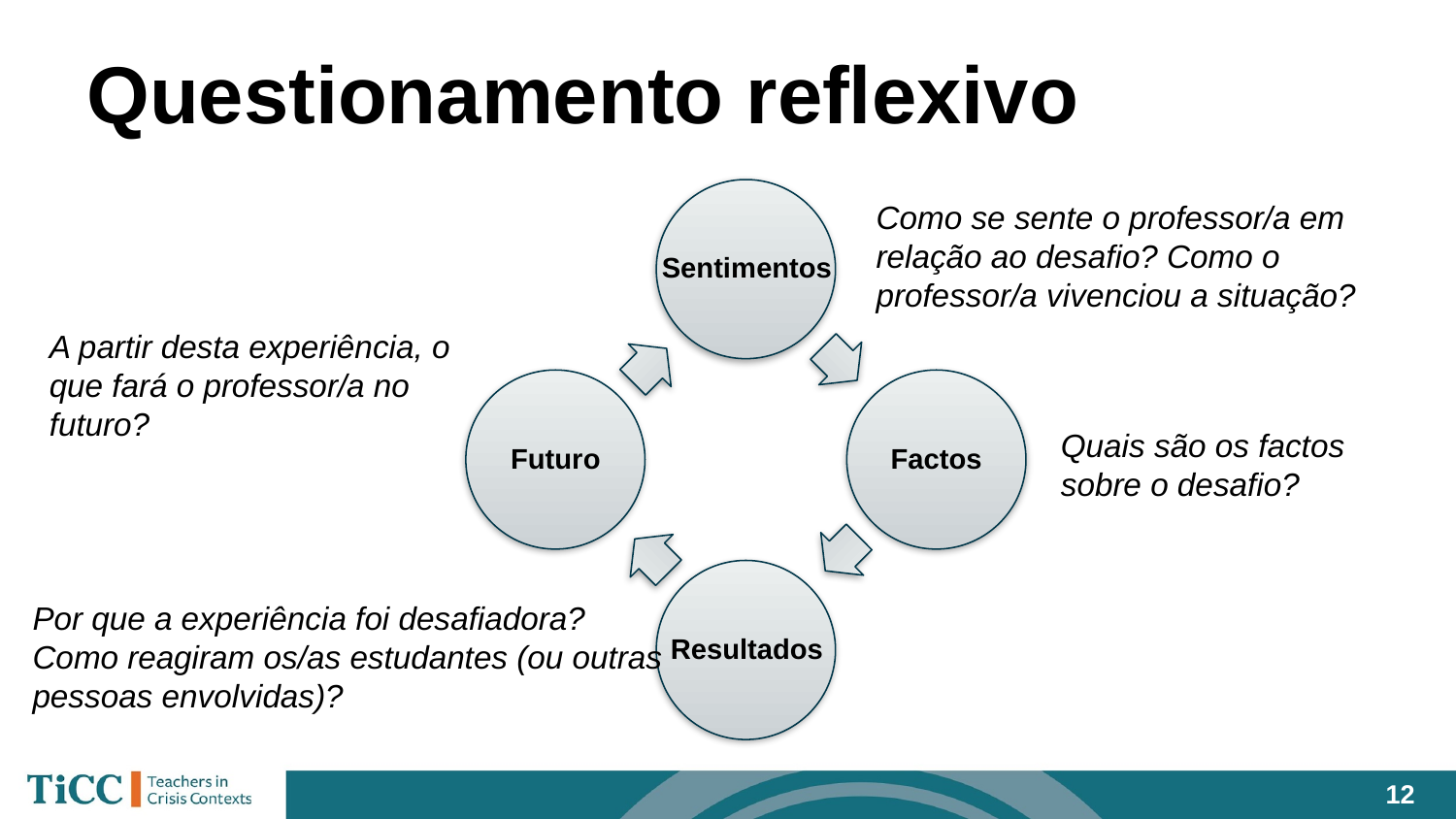

# Questionamento reflexivo

Sentimentos

Futuro
Factos

Resultados
Como se sente o professor/a em relação ao desafio? Como o professor/a vivenciou a situação?
A partir desta experiência, o que fará o professor/a no futuro?
Quais são os factos sobre o desafio?
Por que a experiência foi desafiadora? Como reagiram os/as estudantes (ou outras pessoas envolvidas)?
12